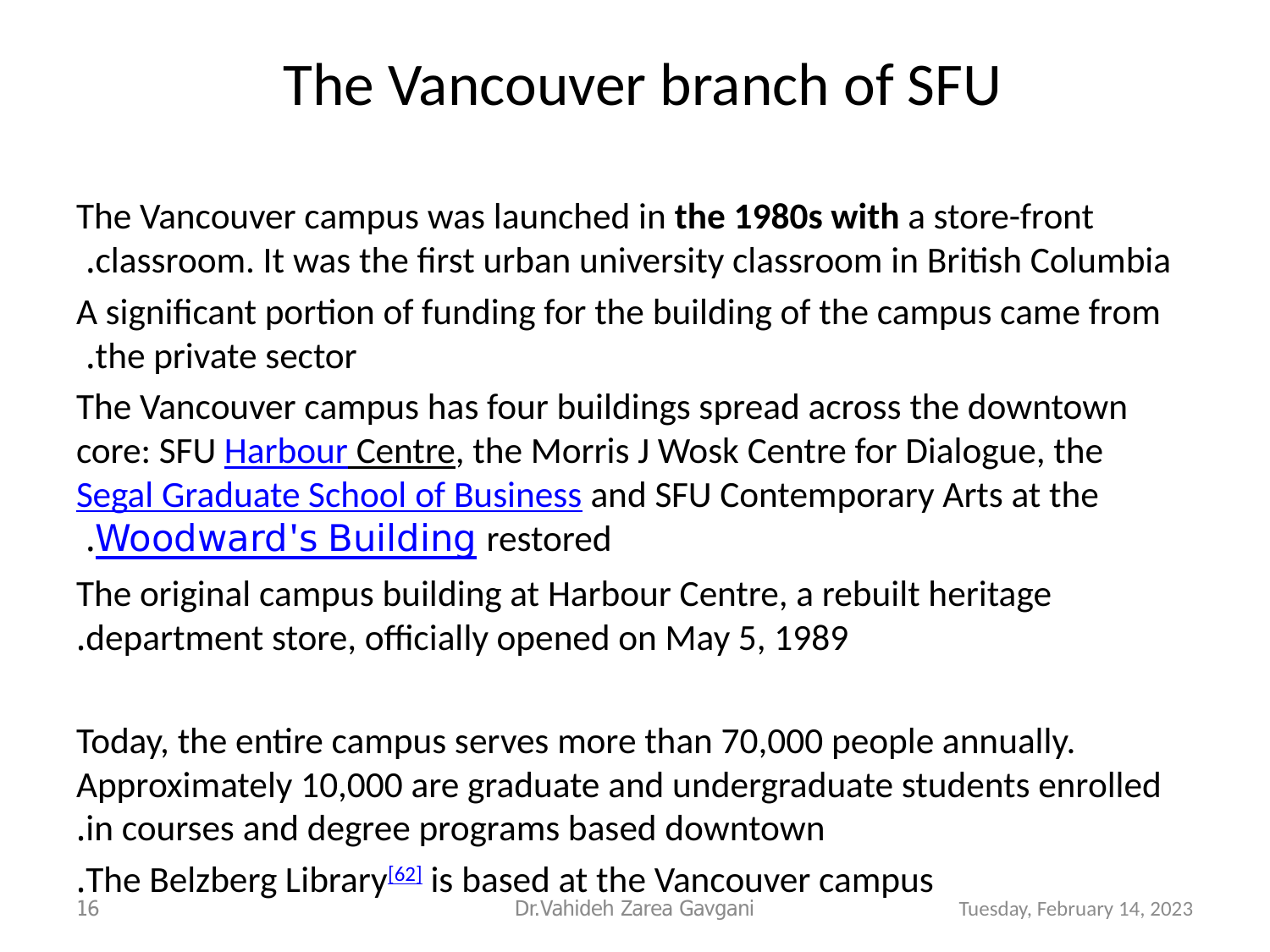

# The Vancouver branch of SFU
The Vancouver campus was launched in the 1980s with a store-front classroom. It was the first urban university classroom in British Columbia.
A significant portion of funding for the building of the campus came from the private sector.
The Vancouver campus has four buildings spread across the downtown core: SFU Harbour Centre, the Morris J Wosk Centre for Dialogue, the Segal Graduate School of Business and SFU Contemporary Arts at the restored Woodward's Building.
The original campus building at Harbour Centre, a rebuilt heritage department store, officially opened on May 5, 1989.

Today, the entire campus serves more than 70,000 people annually. Approximately 10,000 are graduate and undergraduate students enrolled in courses and degree programs based downtown.
 The Belzberg Library[62] is based at the Vancouver campus.
16
Dr.Vahideh Zarea Gavgani
Tuesday, February 14, 2023